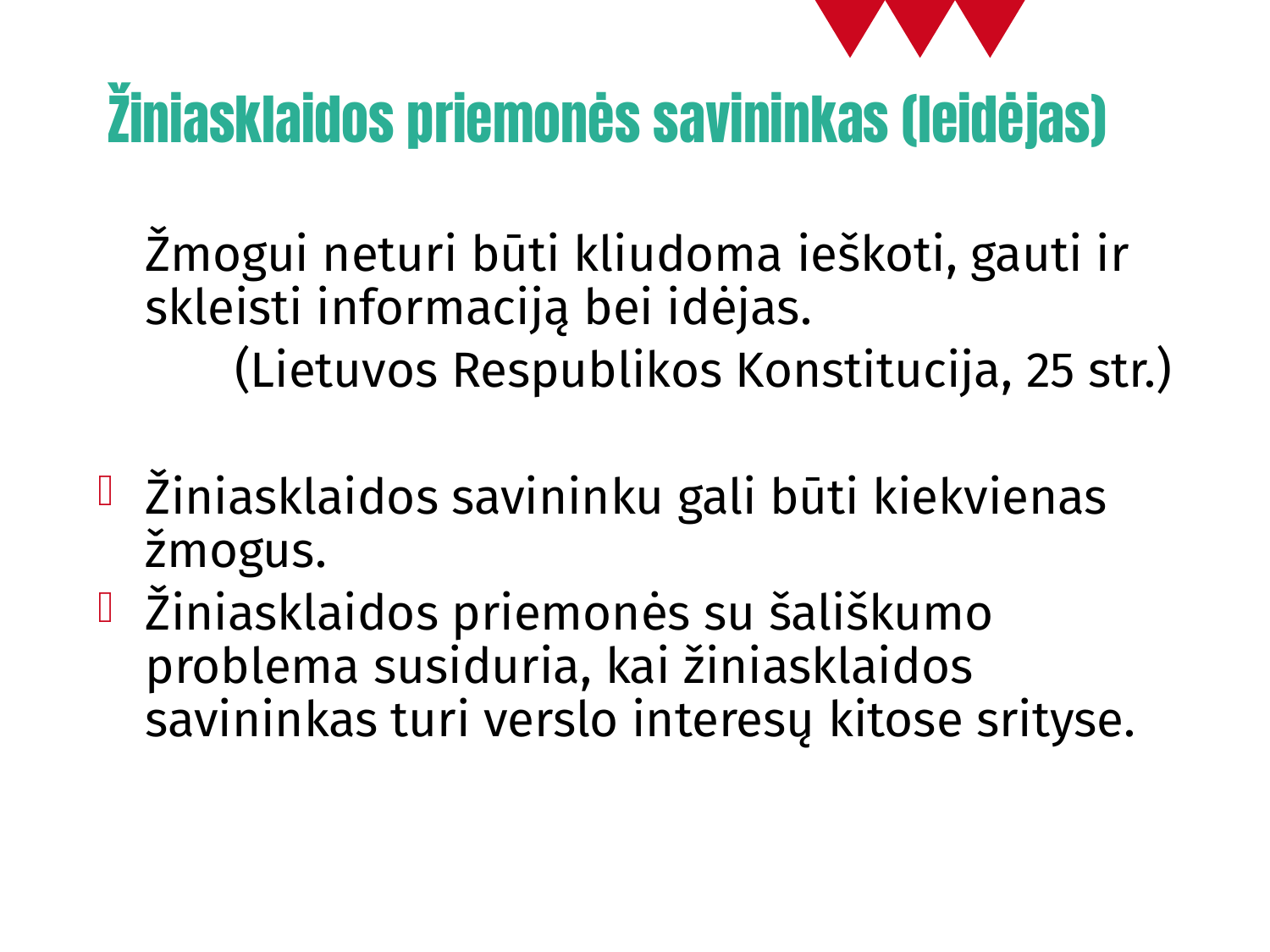

# Žiniasklaidos priemonės savininkas (leidėjas)
	Žmogui neturi būti kliudoma ieškoti, gauti ir skleisti informaciją bei idėjas.
(Lietuvos Respublikos Konstitucija, 25 str.)

Žiniasklaidos savininku gali būti kiekvienas žmogus.
Žiniasklaidos priemonės su šališkumo problema susiduria, kai žiniasklaidos savininkas turi verslo interesų kitose srityse.